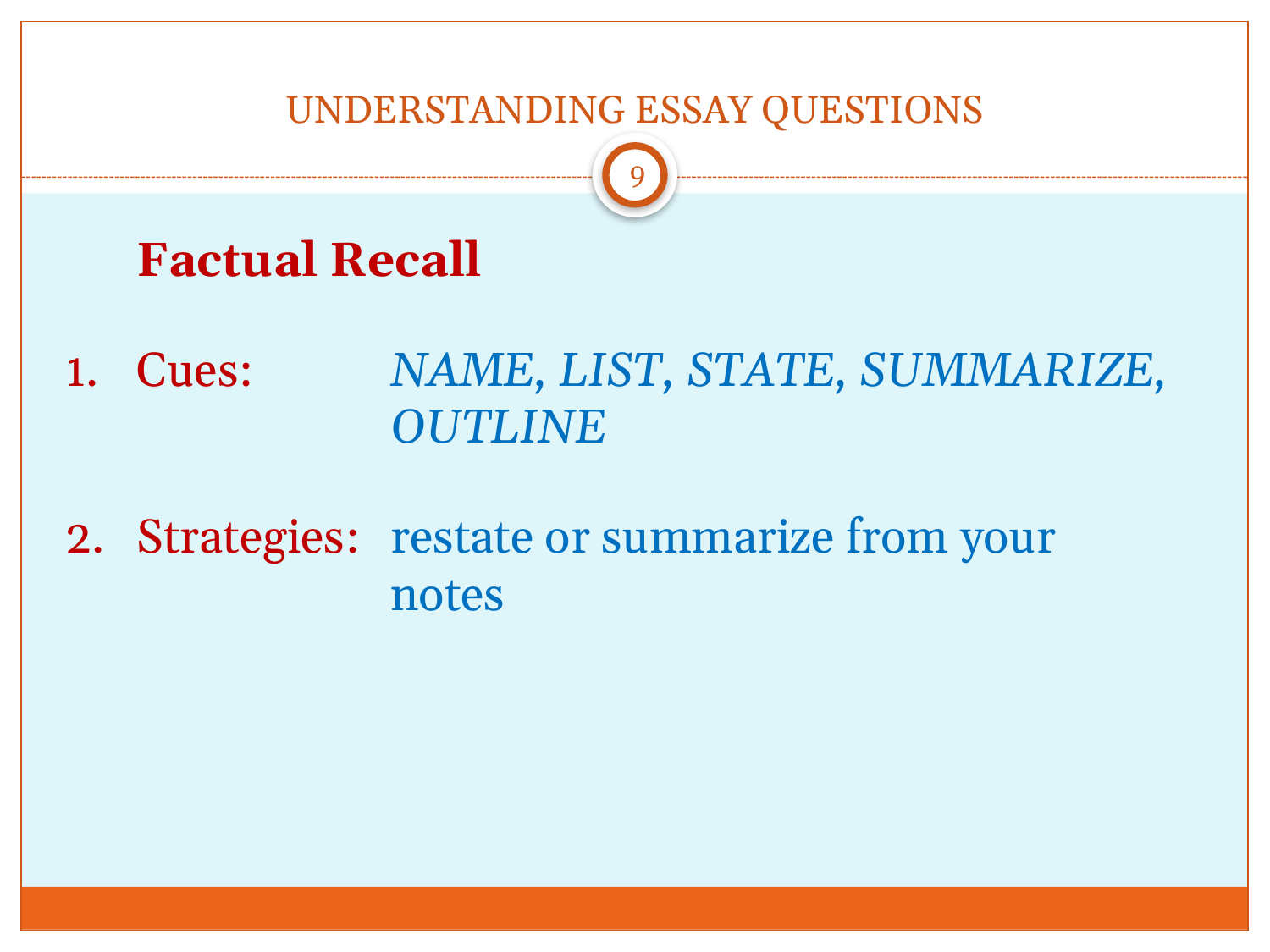

# UNDERSTANDING ESSAY QUESTIONS
9
	Factual Recall
Cues: 	NAME, LIST, STATE, SUMMARIZE, 		OUTLINE
Strategies: 	restate or summarize from your 			notes